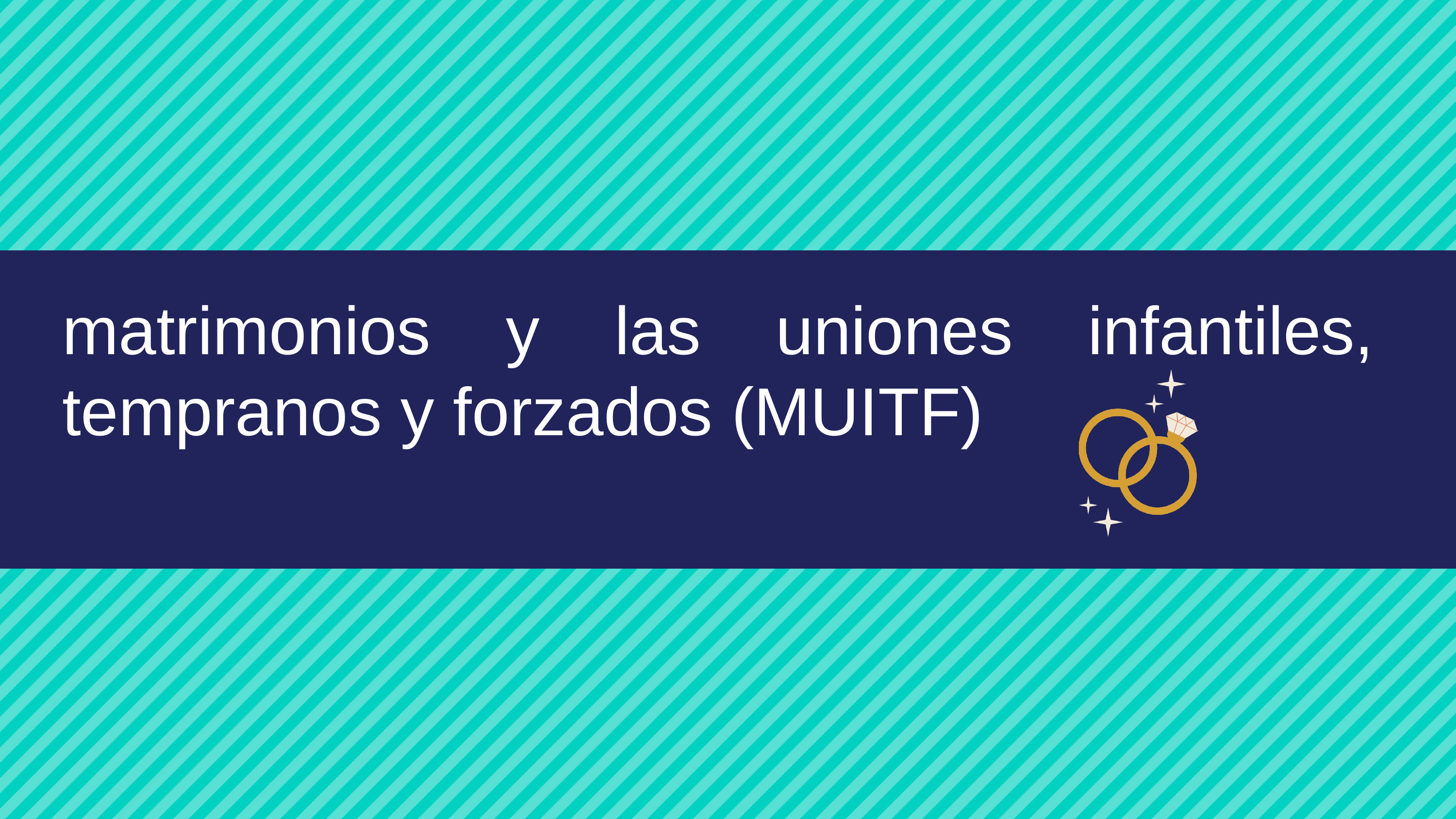

matrimonios y las uniones infantiles, tempranos y forzados (MUITF)